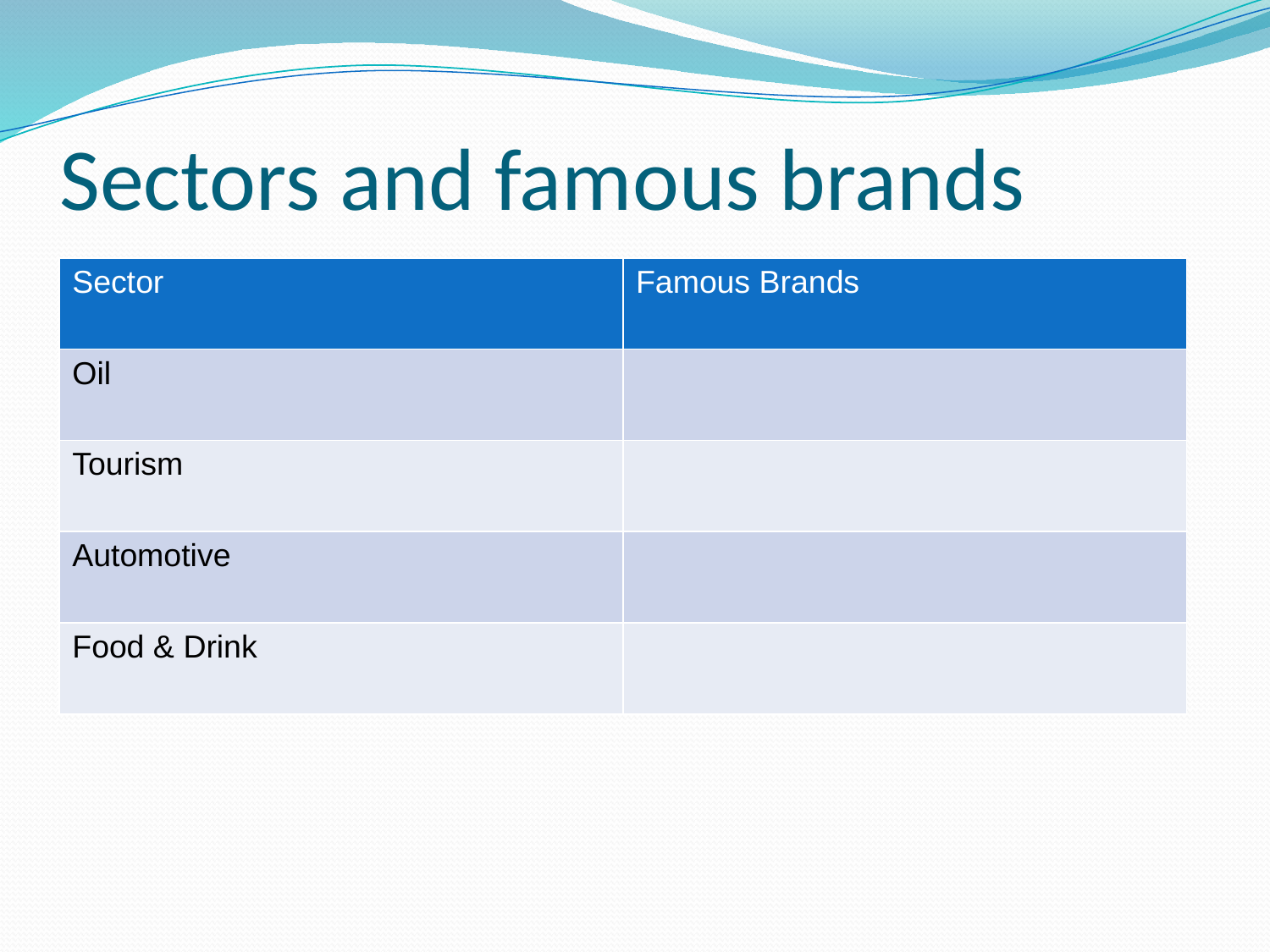

# Sectors and famous brands
| Sector | Famous Brands |
| --- | --- |
| Oil |  |
| Tourism |  |
| Automotive |  |
| Food & Drink |  |